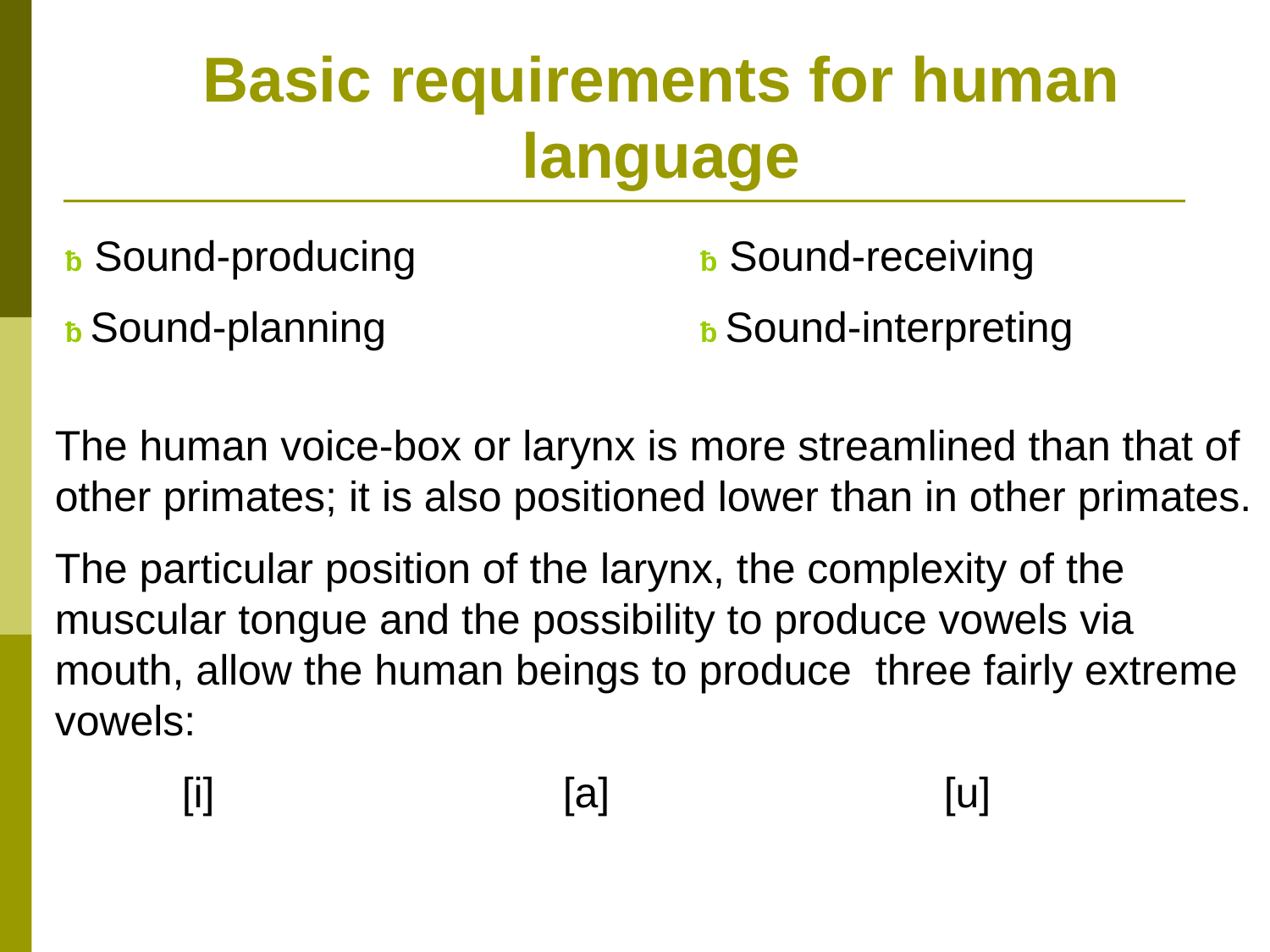

# Basic requirements for human language
ƀ Sound-producing			ƀ Sound-receiving
ƀ Sound-planning			ƀ Sound-interpreting
The human voice-box or larynx is more streamlined than that of other primates; it is also positioned lower than in other primates.
The particular position of the larynx, the complexity of the muscular tongue and the possibility to produce vowels via mouth, allow the human beings to produce  three fairly extreme vowels:
	[i]			[a]			[u]